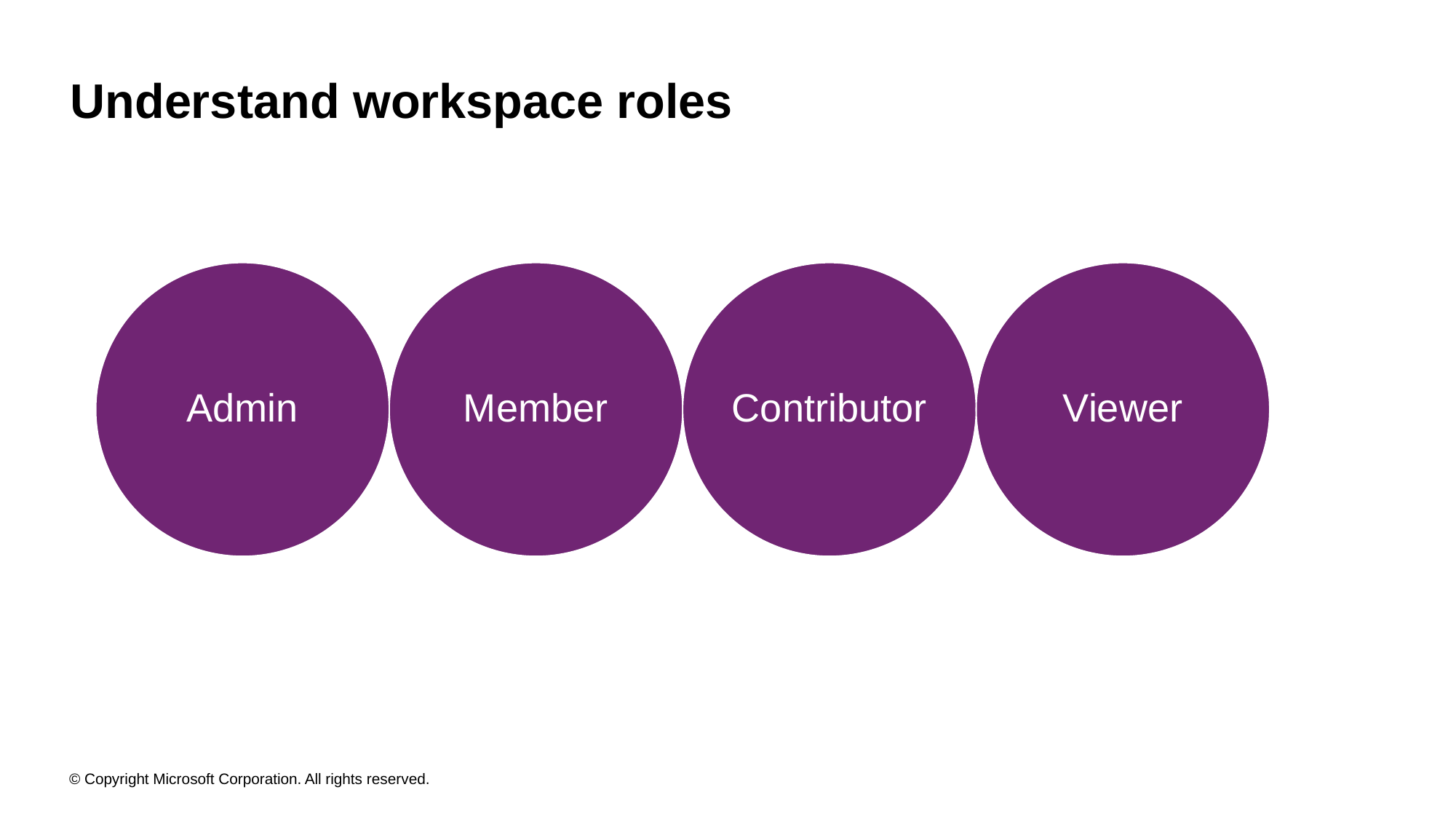

# Understand workspace roles
Admin
Member
Contributor
Viewer